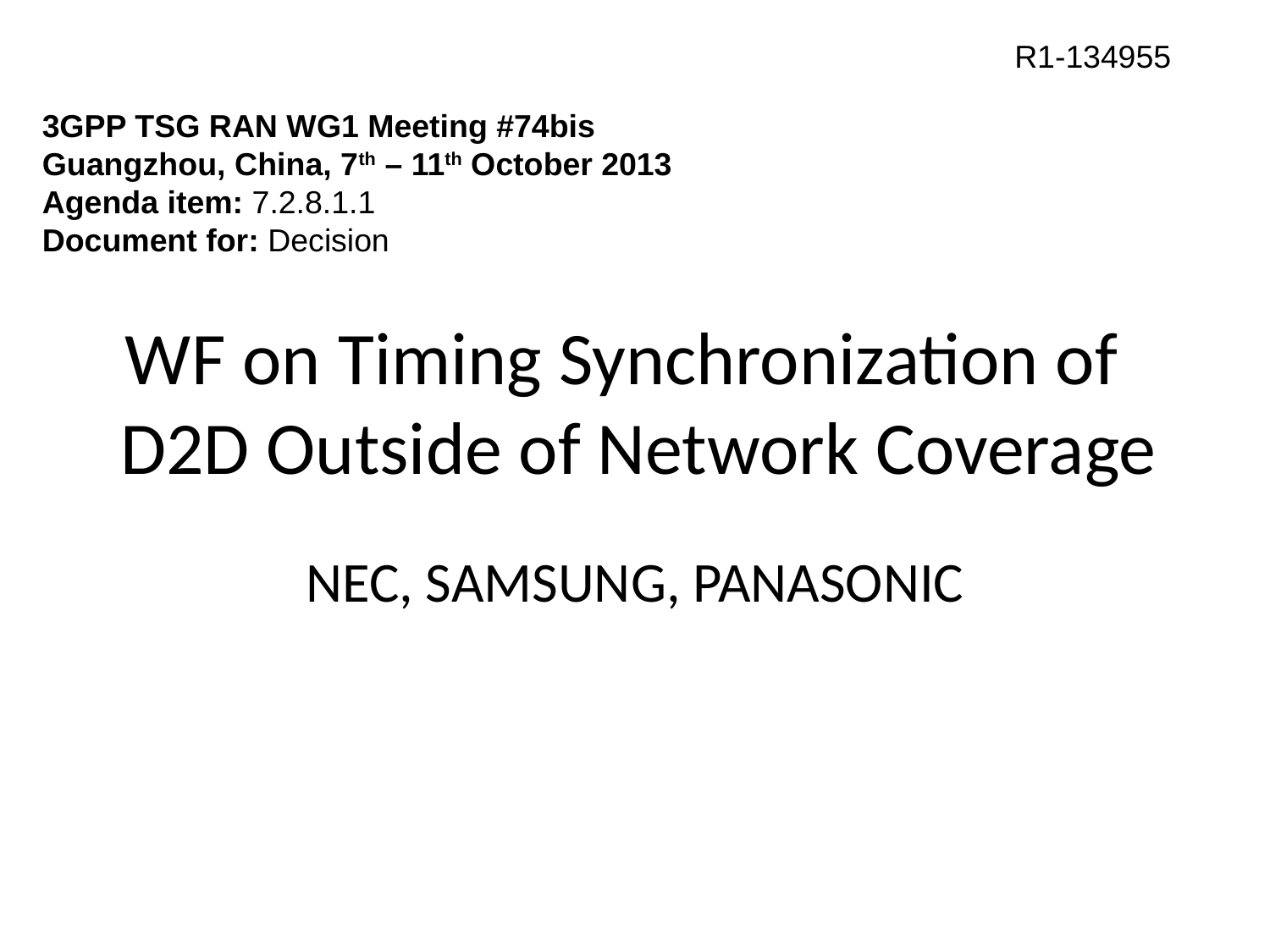

R1-134955
3GPP TSG RAN WG1 Meeting #74bis
Guangzhou, China, 7th – 11th October 2013
Agenda item: 7.2.8.1.1
Document for: Decision
# WF on Timing Synchronization of   D2D Outside of Network Coverage
NEC, SAMSUNG, PANASONIC